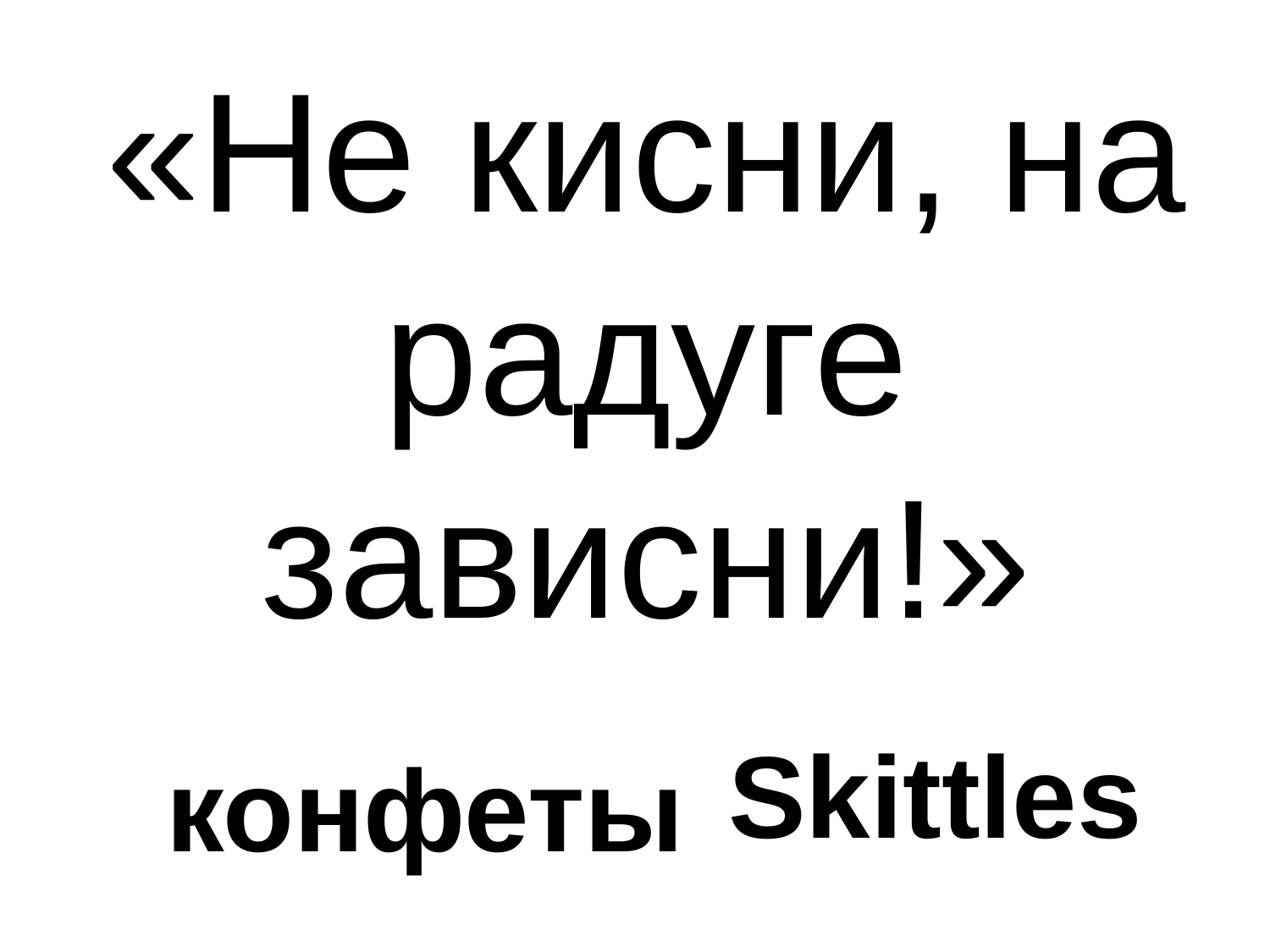

«Не кисни, на радуге зависни!»
Skittles
# конфеты